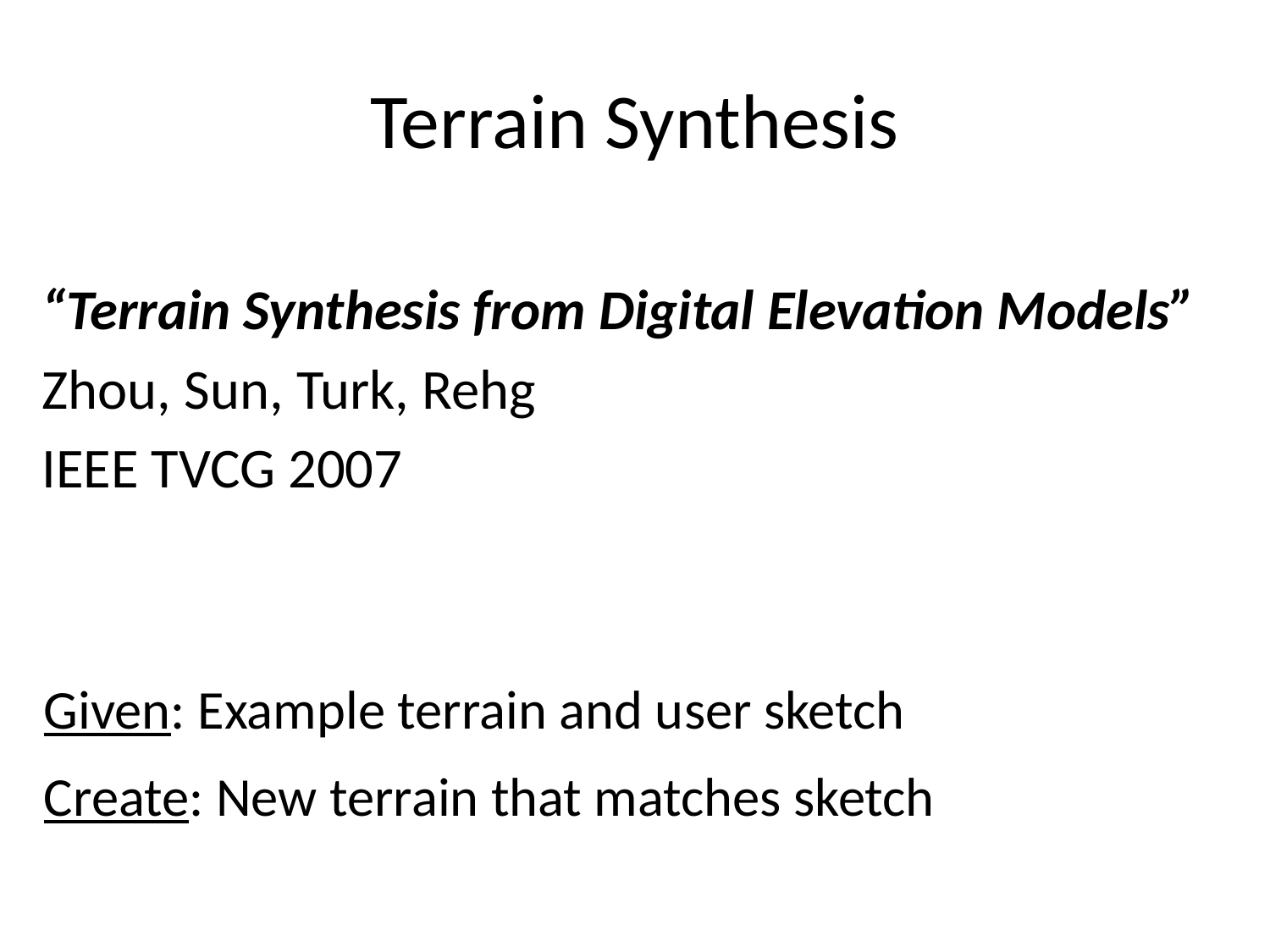

# Terrain Synthesis
“Terrain Synthesis from Digital Elevation Models”
Zhou, Sun, Turk, Rehg
IEEE TVCG 2007
Given: Example terrain and user sketch
Create: New terrain that matches sketch